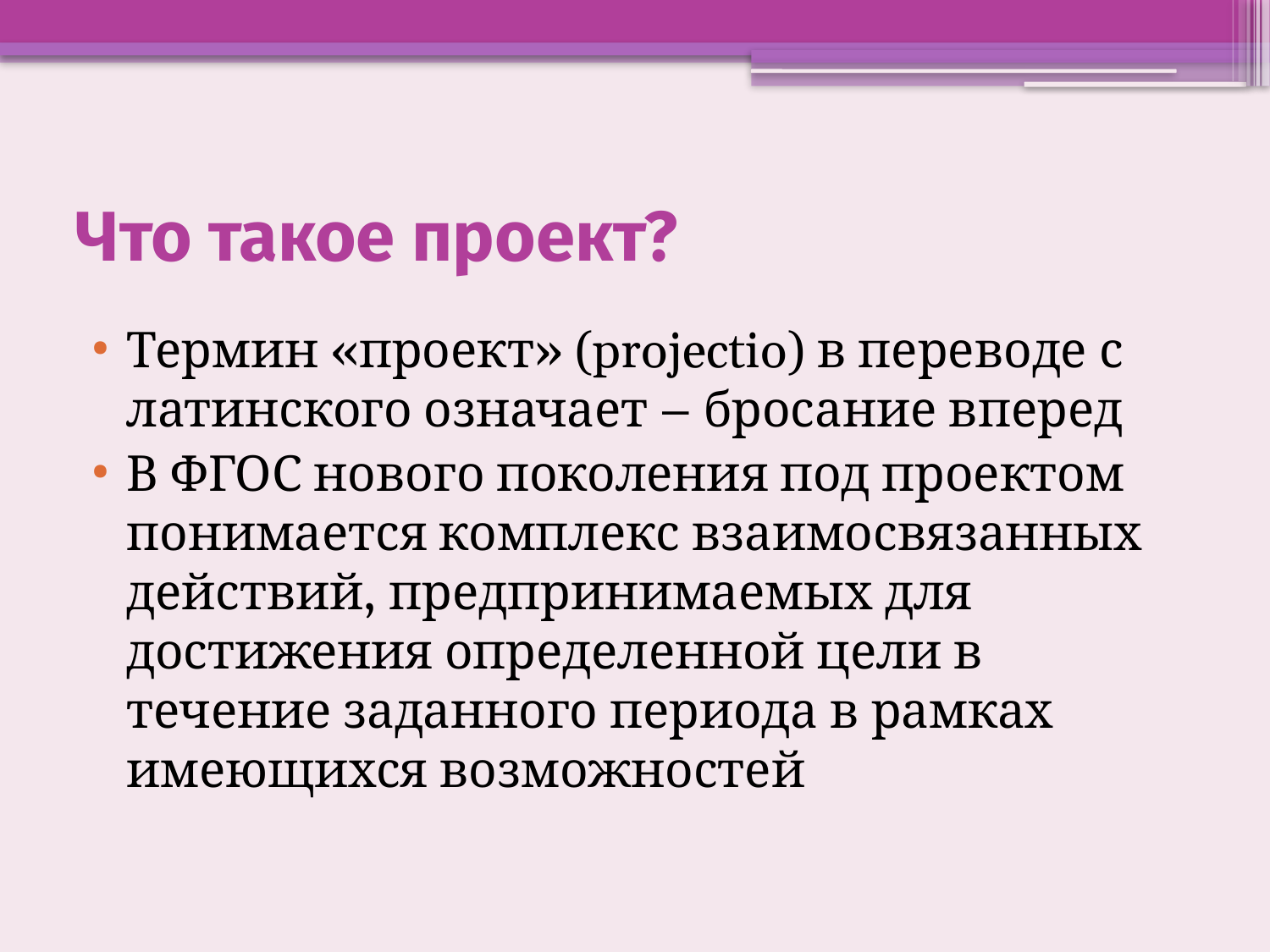

# Что такое проект?
Термин «проект» (projectio) в переводе с латинского означает – бросание вперед
В ФГОС нового поколения под проектом понимается комплекс взаимосвязанных действий, предпринимаемых для достижения определенной цели в течение заданного периода в рамках имеющихся возможностей